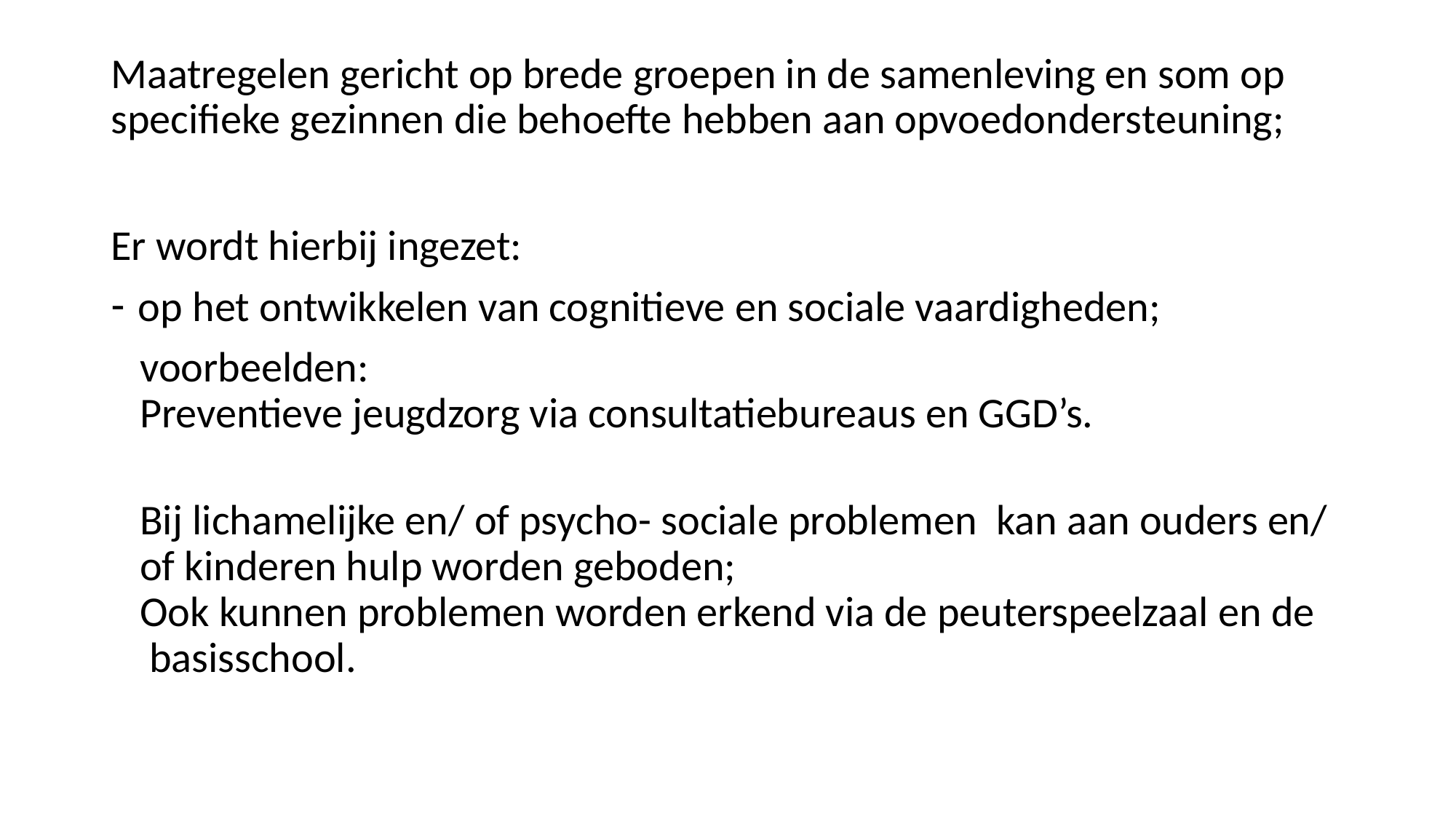

# Maatregelen gericht op brede groepen in de samenleving en som op specifieke gezinnen die behoefte hebben aan opvoedondersteuning;
Er wordt hierbij ingezet:
op het ontwikkelen van cognitieve en sociale vaardigheden;
   voorbeelden:
   Preventieve jeugdzorg via consultatiebureaus en GGD’s.
   Bij lichamelijke en/ of psycho- sociale problemen  kan aan ouders en/
   of kinderen hulp worden geboden;
   Ook kunnen problemen worden erkend via de peuterspeelzaal en de
    basisschool.